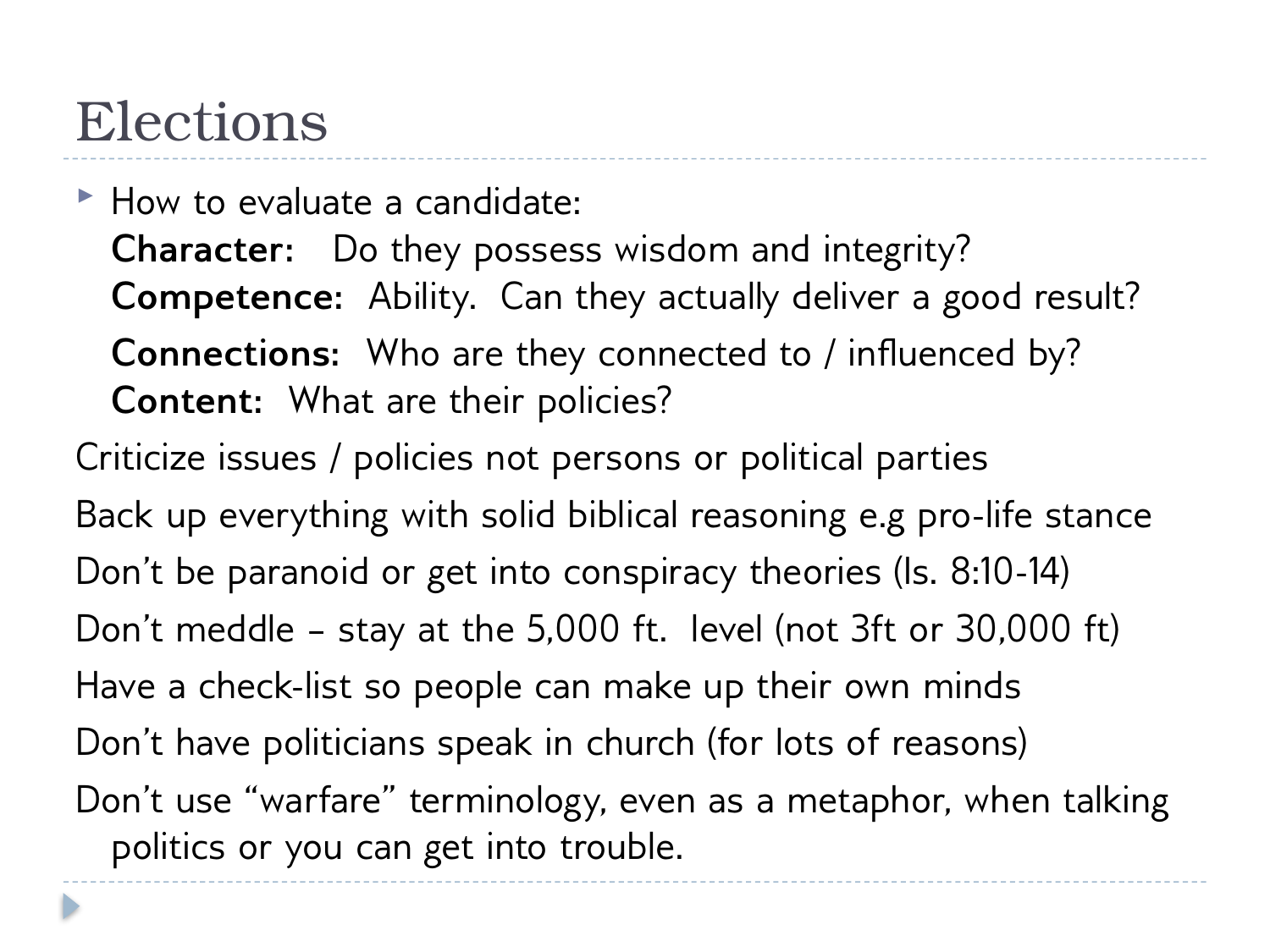

# Elections
How to evaluate a candidate:
Character:   Do they possess wisdom and integrity?
Competence:  Ability.  Can they actually deliver a good result?
   Connections:  Who are they connected to / influenced by?
Content:  What are their policies?
Criticize issues / policies not persons or political parties
Back up everything with solid biblical reasoning e.g pro-life stance
Don’t be paranoid or get into conspiracy theories (Is. 8:10-14)
Don’t meddle – stay at the 5,000 ft.  level (not 3ft or 30,000 ft)
Have a check-list so people can make up their own minds
Don’t have politicians speak in church (for lots of reasons)
Don’t use “warfare” terminology, even as a metaphor, when talking politics or you can get into trouble.